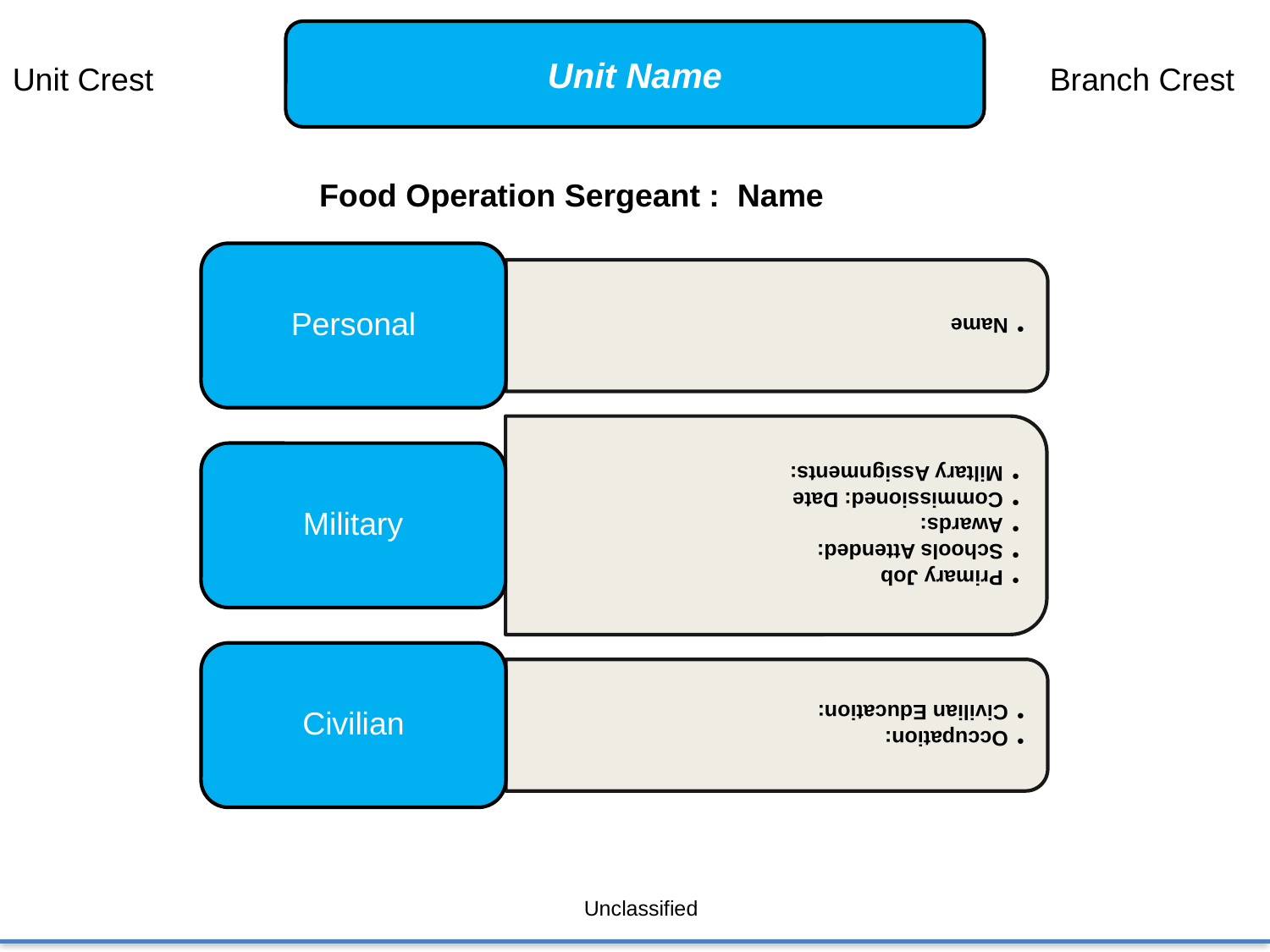

Unit Name
Unit Crest
Branch Crest
Food Operation Sergeant :  Name
Name
Personal
Primary Job
Schools Attended:
Awards:
Commissioned: Date
Miltary Assignments:
Military
Occupation:
Civilian Education:
Civilian
Unclassified